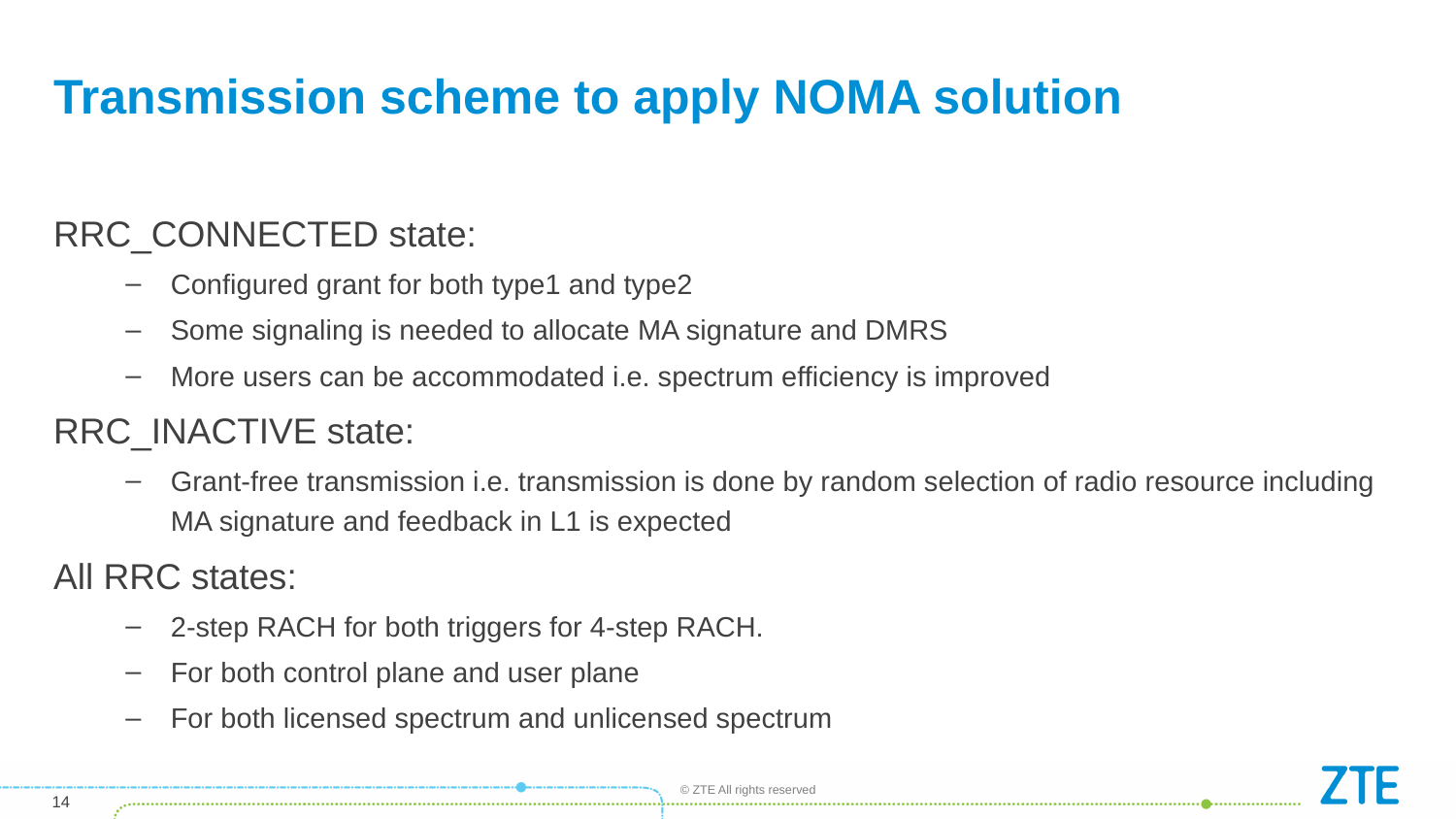

# Transmission scheme to apply NOMA solution
RRC_CONNECTED state:
Configured grant for both type1 and type2
Some signaling is needed to allocate MA signature and DMRS
More users can be accommodated i.e. spectrum efficiency is improved
RRC_INACTIVE state:
Grant-free transmission i.e. transmission is done by random selection of radio resource including MA signature and feedback in L1 is expected
All RRC states:
2-step RACH for both triggers for 4-step RACH.
For both control plane and user plane
For both licensed spectrum and unlicensed spectrum